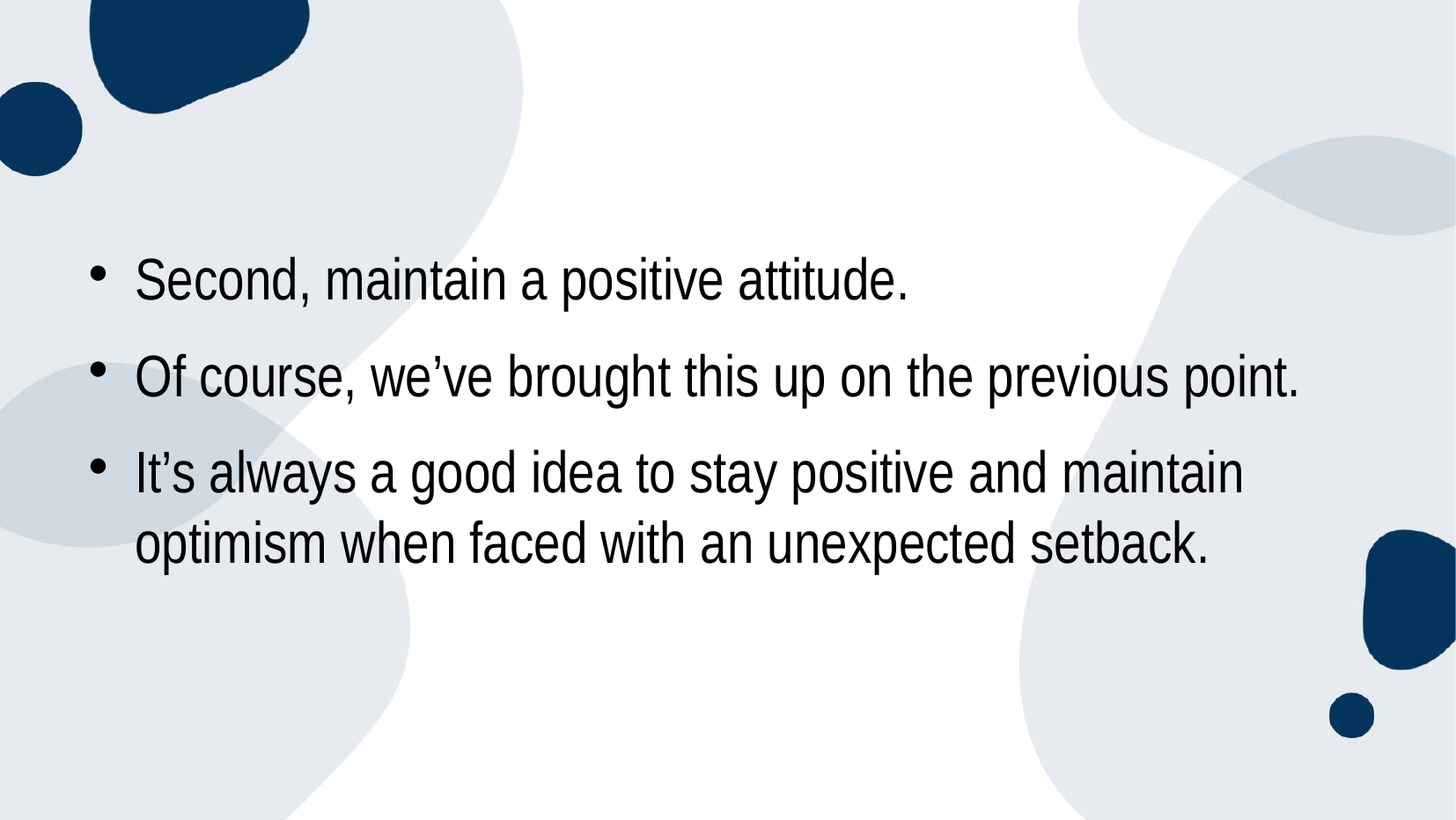

#
Second, maintain a positive attitude.
Of course, we’ve brought this up on the previous point.
It’s always a good idea to stay positive and maintain optimism when faced with an unexpected setback.